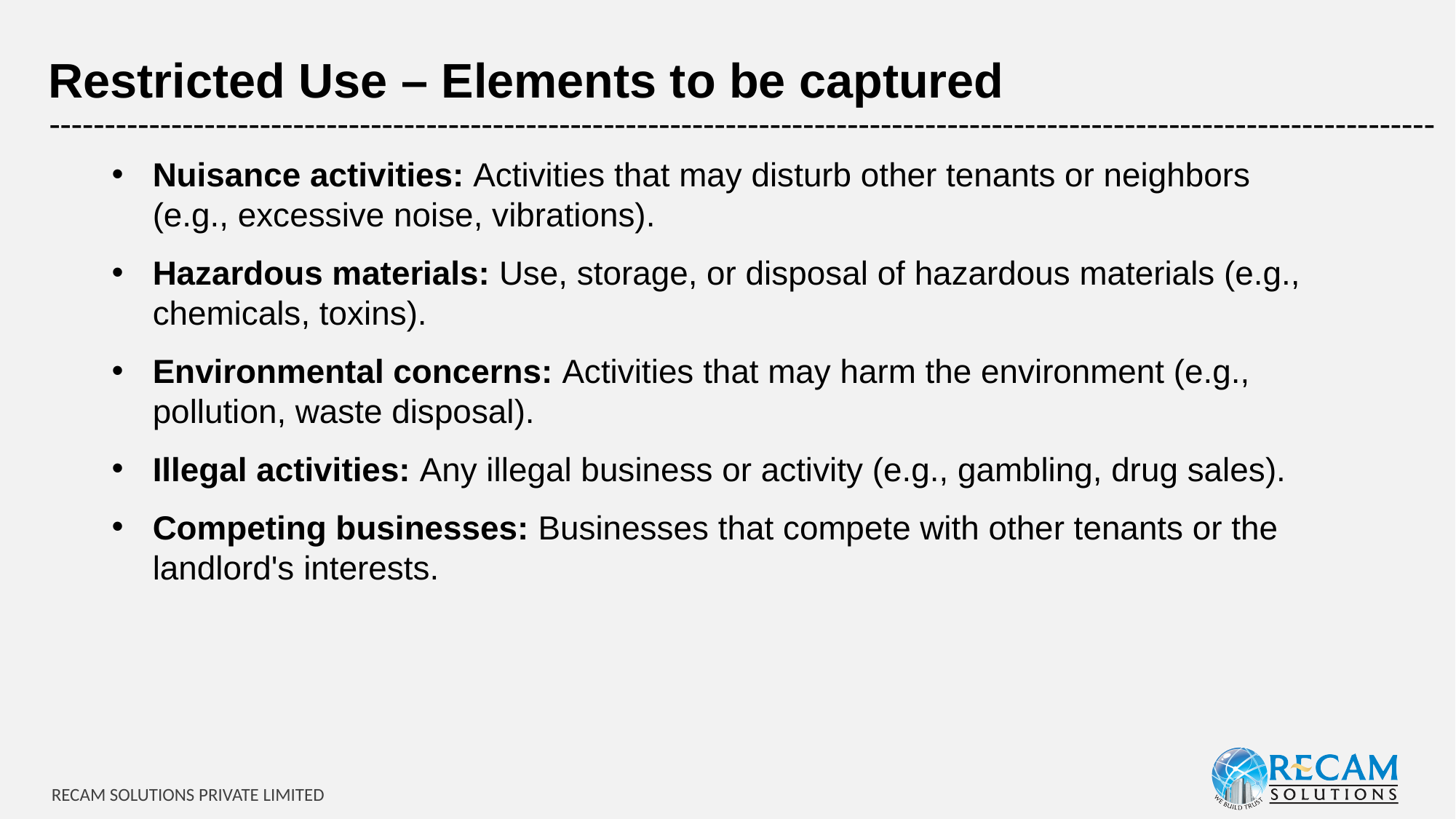

Restricted Use – Elements to be captured
-----------------------------------------------------------------------------------------------------------------------------
Nuisance activities: Activities that may disturb other tenants or neighbors (e.g., excessive noise, vibrations).
Hazardous materials: Use, storage, or disposal of hazardous materials (e.g., chemicals, toxins).
Environmental concerns: Activities that may harm the environment (e.g., pollution, waste disposal).
Illegal activities: Any illegal business or activity (e.g., gambling, drug sales).
Competing businesses: Businesses that compete with other tenants or the landlord's interests.
RECAM SOLUTIONS PRIVATE LIMITED